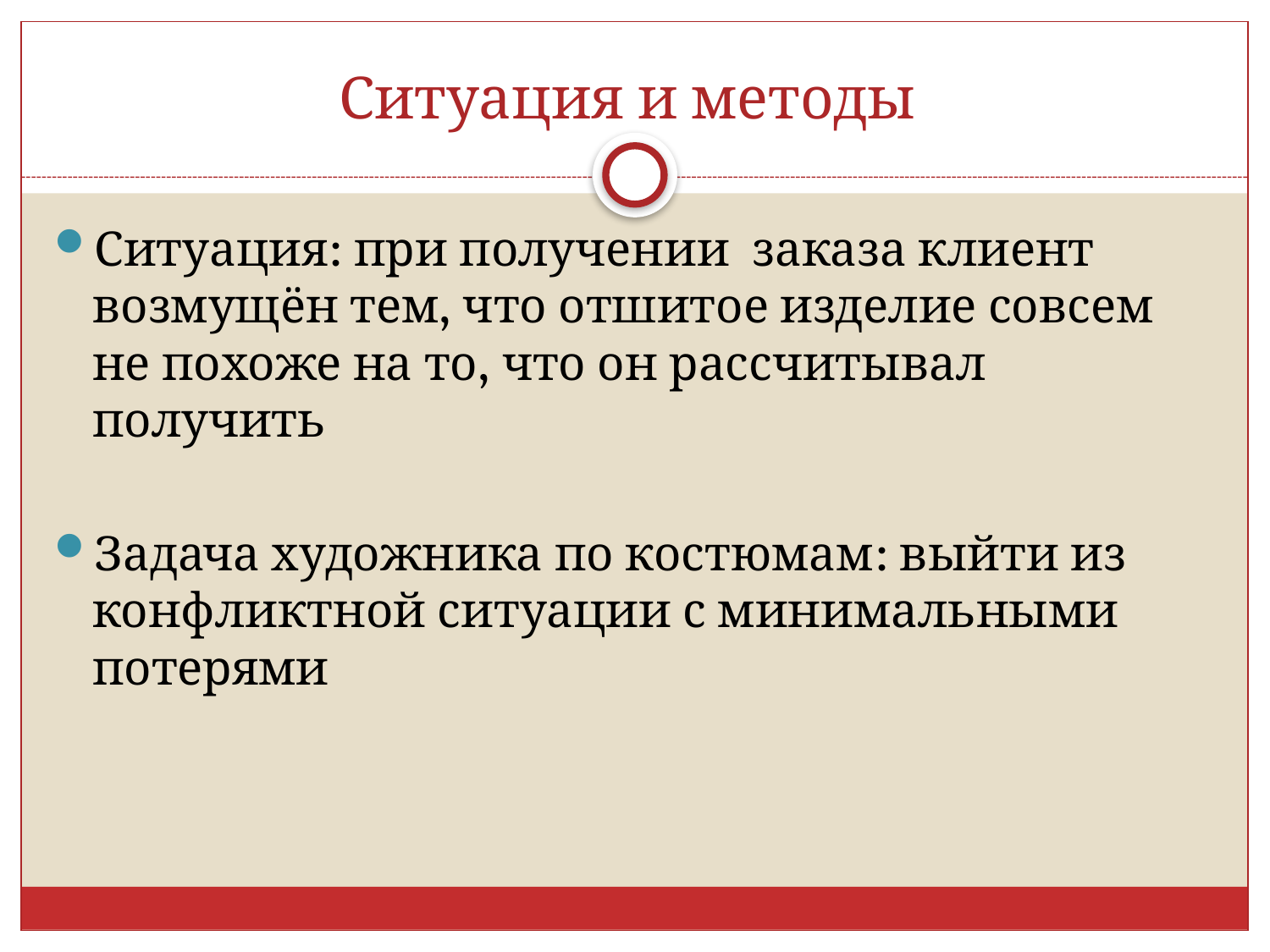

# Ситуация и методы
Ситуация: при получении  заказа клиент возмущён тем, что отшитое изделие совсем не похоже на то, что он рассчитывал получить

Задача художника по костюмам: выйти из конфликтной ситуации с минимальными потерями